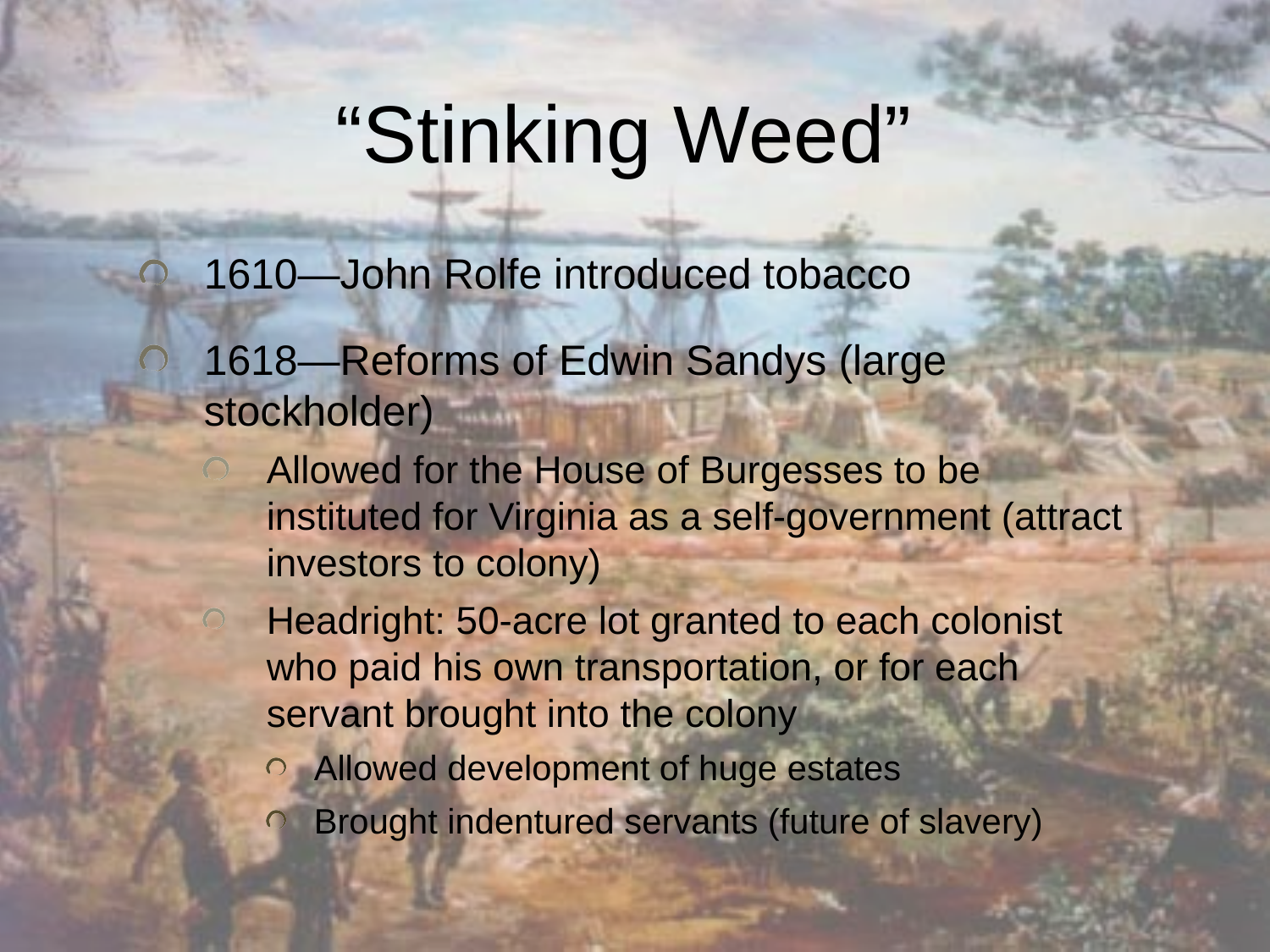

# “Stinking Weed”
1610—John Rolfe introduced tobacco
1618—Reforms of Edwin Sandys (large stockholder)
Allowed for the House of Burgesses to be instituted for Virginia as a self-government (attract investors to colony)
Headright: 50-acre lot granted to each colonist who paid his own transportation, or for each servant brought into the colony
Allowed development of huge estates
Brought indentured servants (future of slavery)